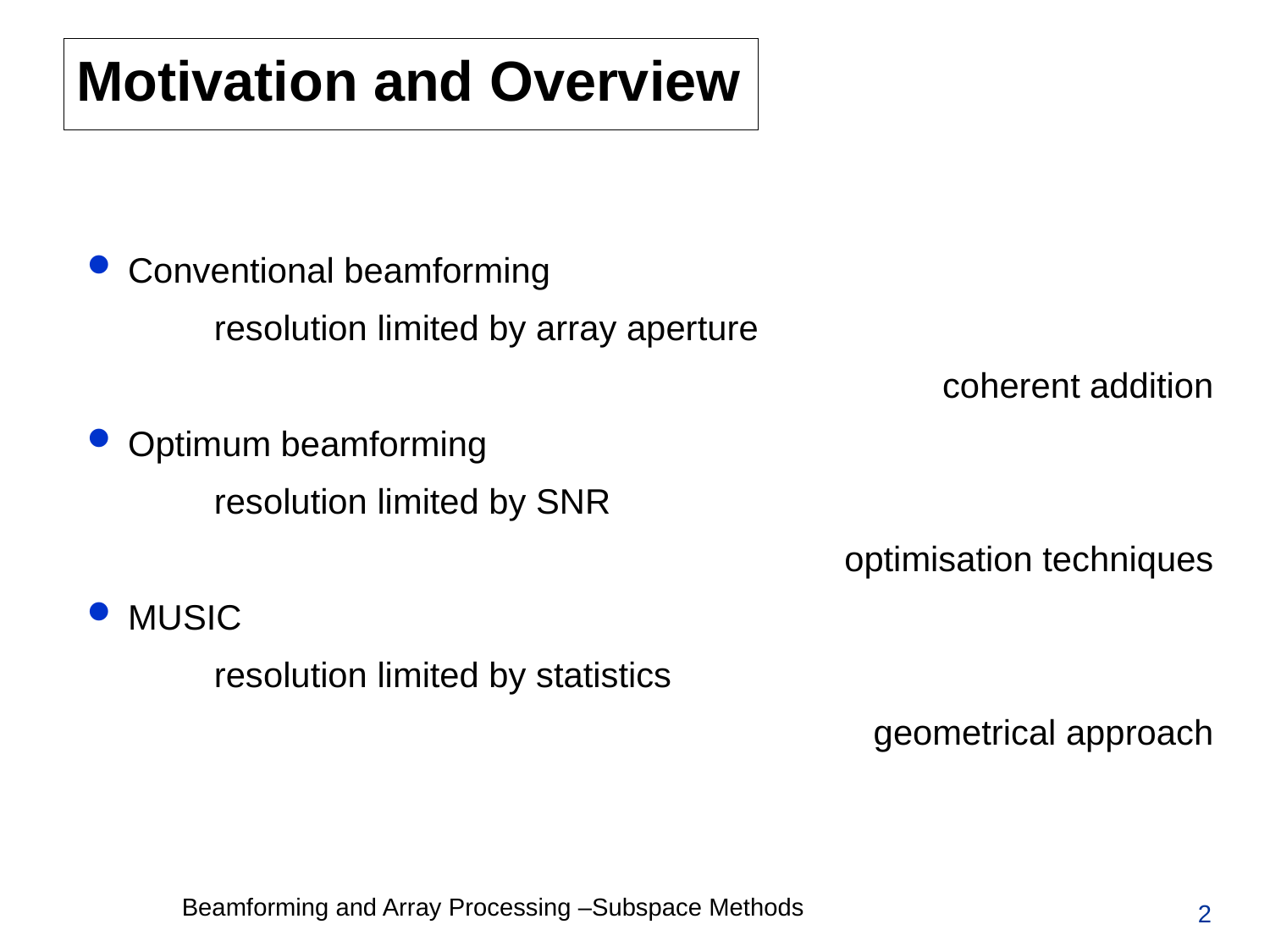

# Motivation and Overview
 Conventional beamforming
	resolution limited by array aperture
coherent addition
 Optimum beamforming
	resolution limited by SNR
optimisation techniques
 MUSIC
	resolution limited by statistics
geometrical approach
2